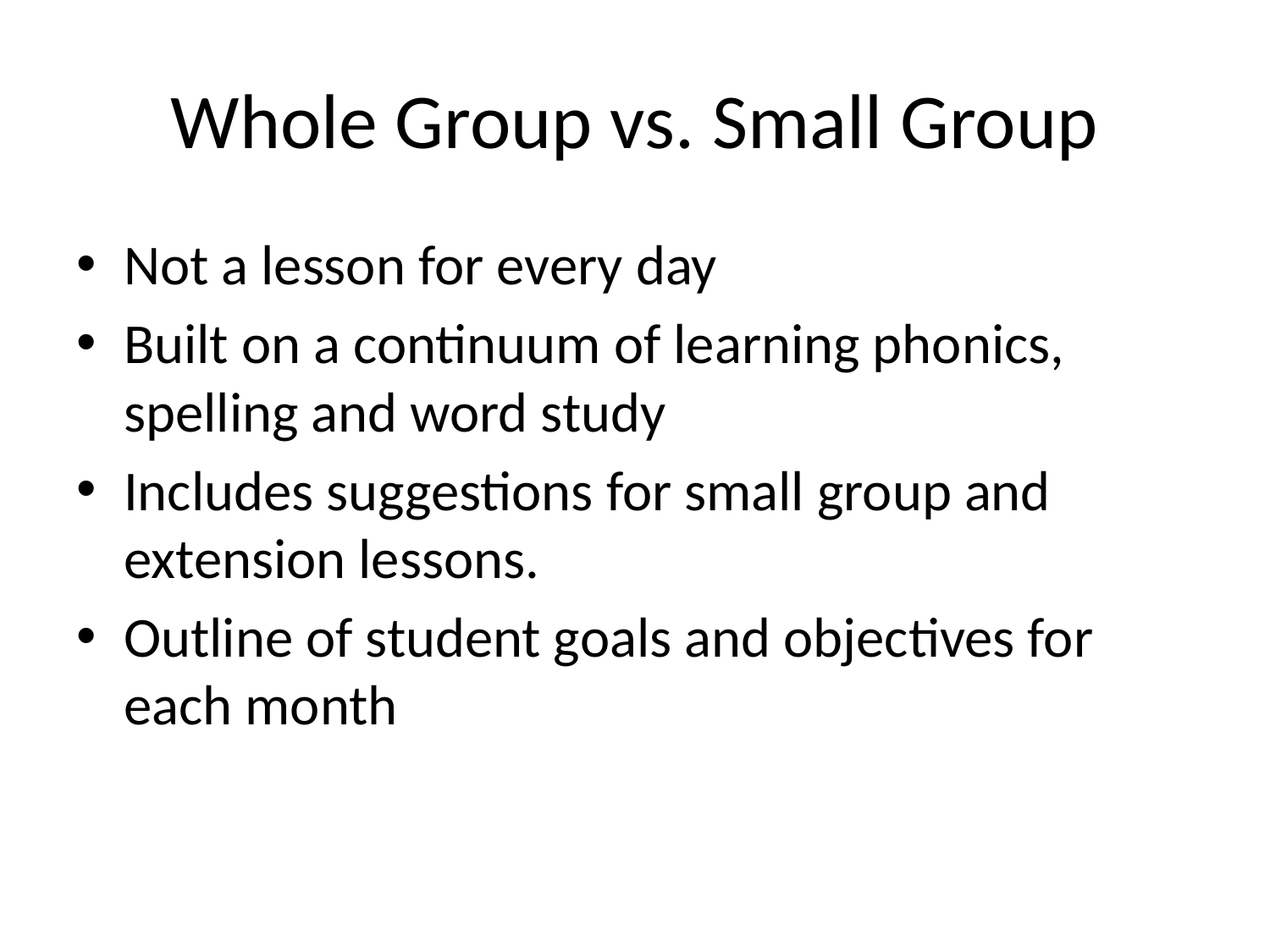

# Whole Group vs. Small Group
Not a lesson for every day
Built on a continuum of learning phonics, spelling and word study
Includes suggestions for small group and extension lessons.
Outline of student goals and objectives for each month